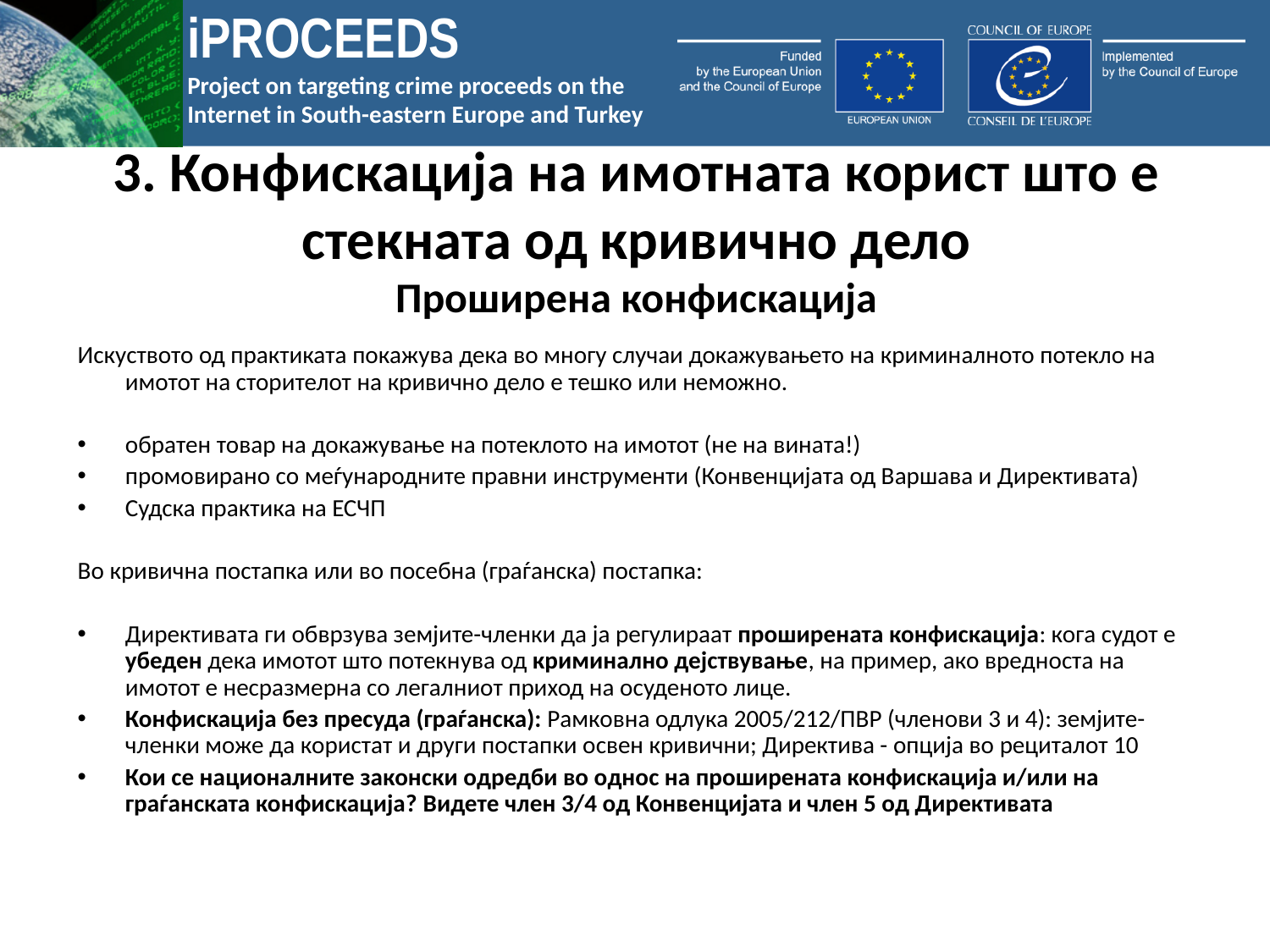

# 3. Конфискација на имотната корист што е стекната од кривично дело Проширена конфискација
Искуството од практиката покажува дека во многу случаи докажувањето на криминалното потекло на имотот на сторителот на кривично дело е тешко или неможно.

обратен товар на докажување на потеклото на имотот (не на вината!)
промовирано со меѓународните правни инструменти (Конвенцијата од Варшава и Директивата)
Судска практика на ЕСЧП

Во кривична постапка или во посебна (граѓанска) постапка:

Директивата ги обврзува земјите-членки да ја регулираат проширената конфискација: кога судот е убеден дека имотот што потекнува од криминално дејствување, на пример, ако вредноста на имотот е несразмерна со легалниот приход на осуденото лице.
Конфискација без пресуда (граѓанска): Рамковна одлука 2005/212/ПВР (членови 3 и 4): земјите-членки може да користат и други постапки освен кривични; Директива - опција во рециталот 10
Кои се националните законски одредби во однос на проширената конфискација и/или на граѓанската конфискација? Видете член 3/4 од Конвенцијата и член 5 од Директивата